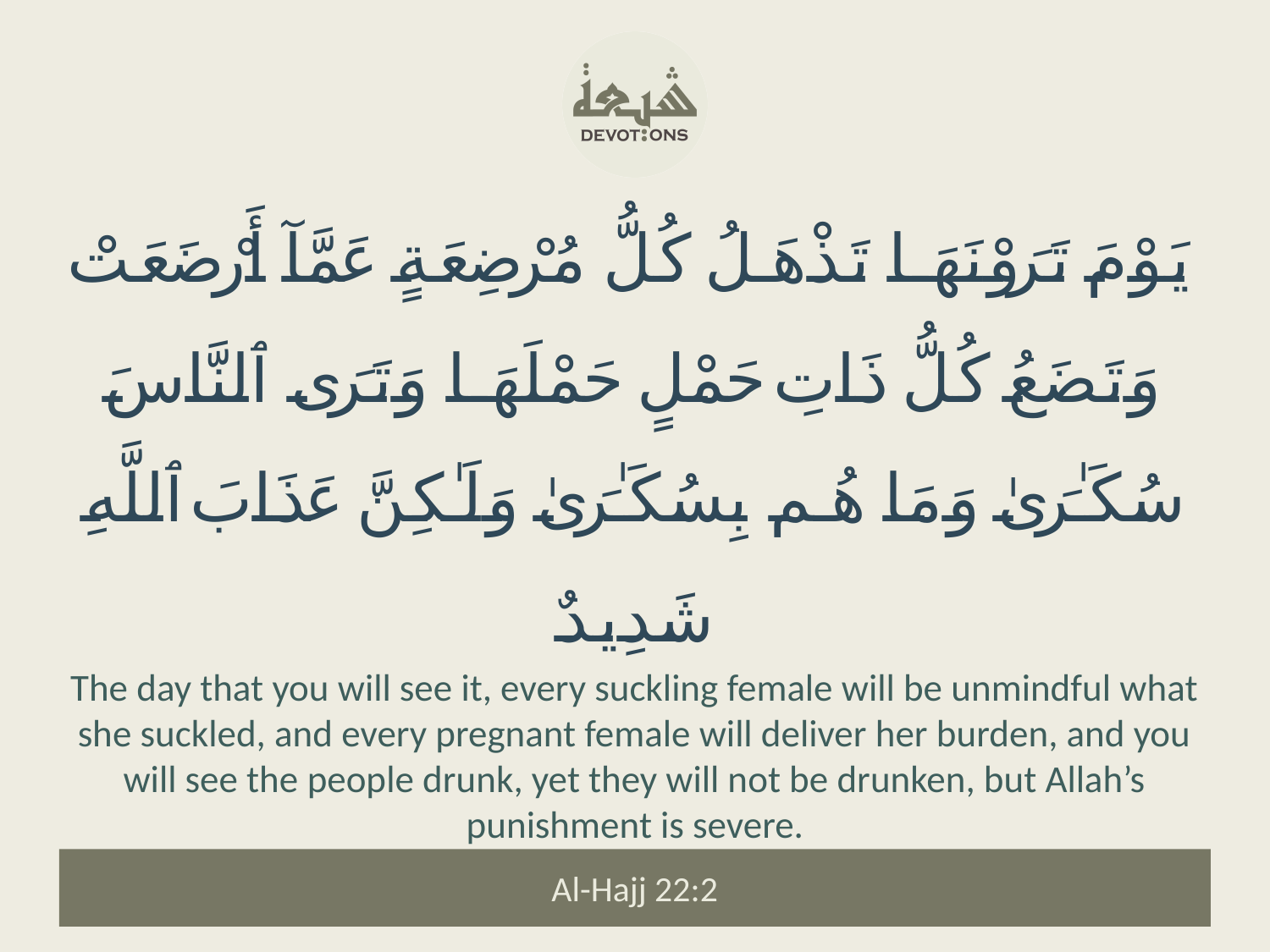

يَوْمَ تَرَوْنَهَا تَذْهَلُ كُلُّ مُرْضِعَةٍ عَمَّآ أَرْضَعَتْ وَتَضَعُ كُلُّ ذَاتِ حَمْلٍ حَمْلَهَا وَتَرَى ٱلنَّاسَ سُكَـٰرَىٰ وَمَا هُم بِسُكَـٰرَىٰ وَلَـٰكِنَّ عَذَابَ ٱللَّهِ شَدِيدٌ
The day that you will see it, every suckling female will be unmindful what she suckled, and every pregnant female will deliver her burden, and you will see the people drunk, yet they will not be drunken, but Allah’s punishment is severe.
Al-Hajj 22:2